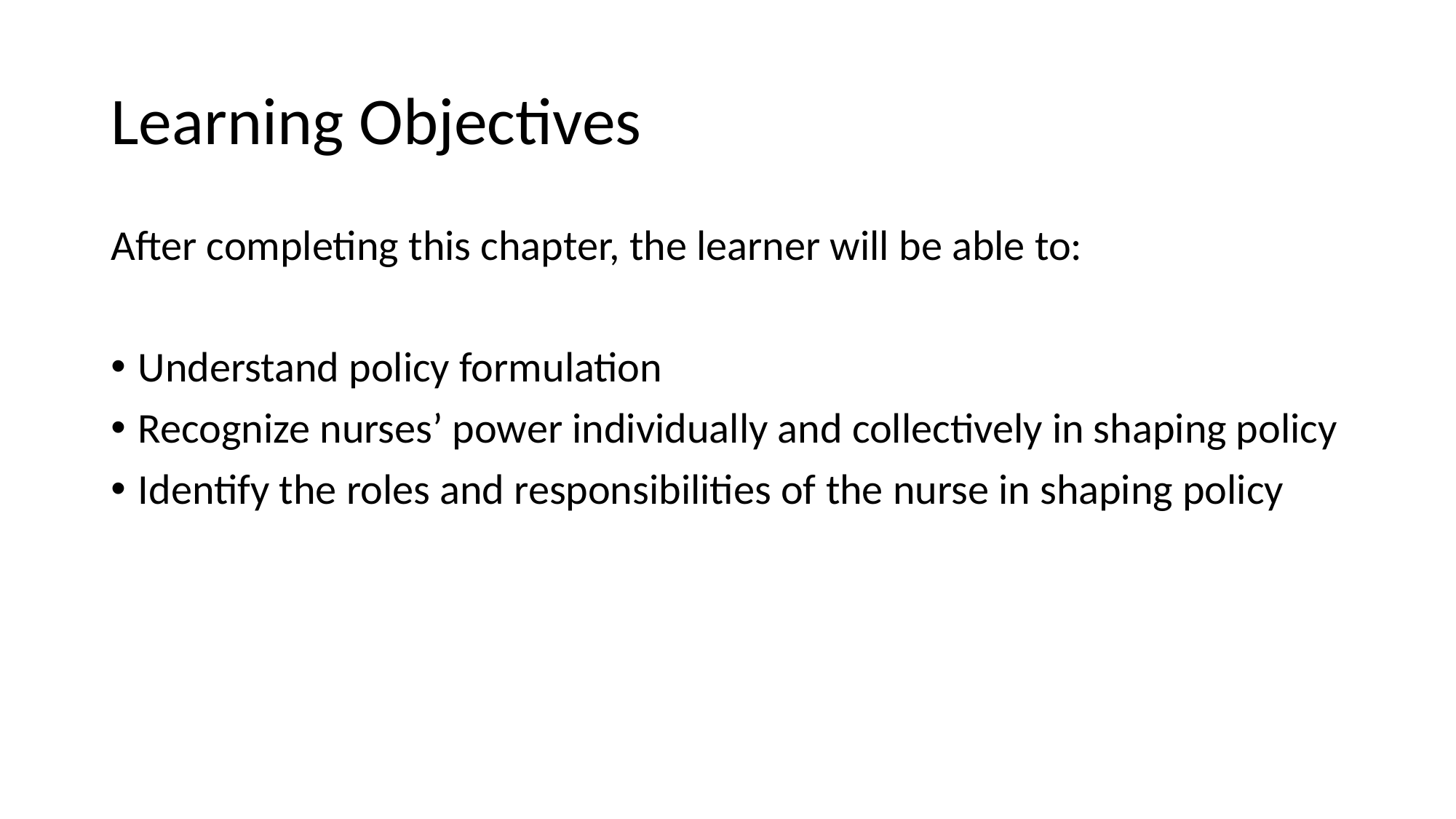

# Learning Objectives
After completing this chapter, the learner will be able to:

Understand policy formulation
Recognize nurses’ power individually and collectively in shaping policy
Identify the roles and responsibilities of the nurse in shaping policy